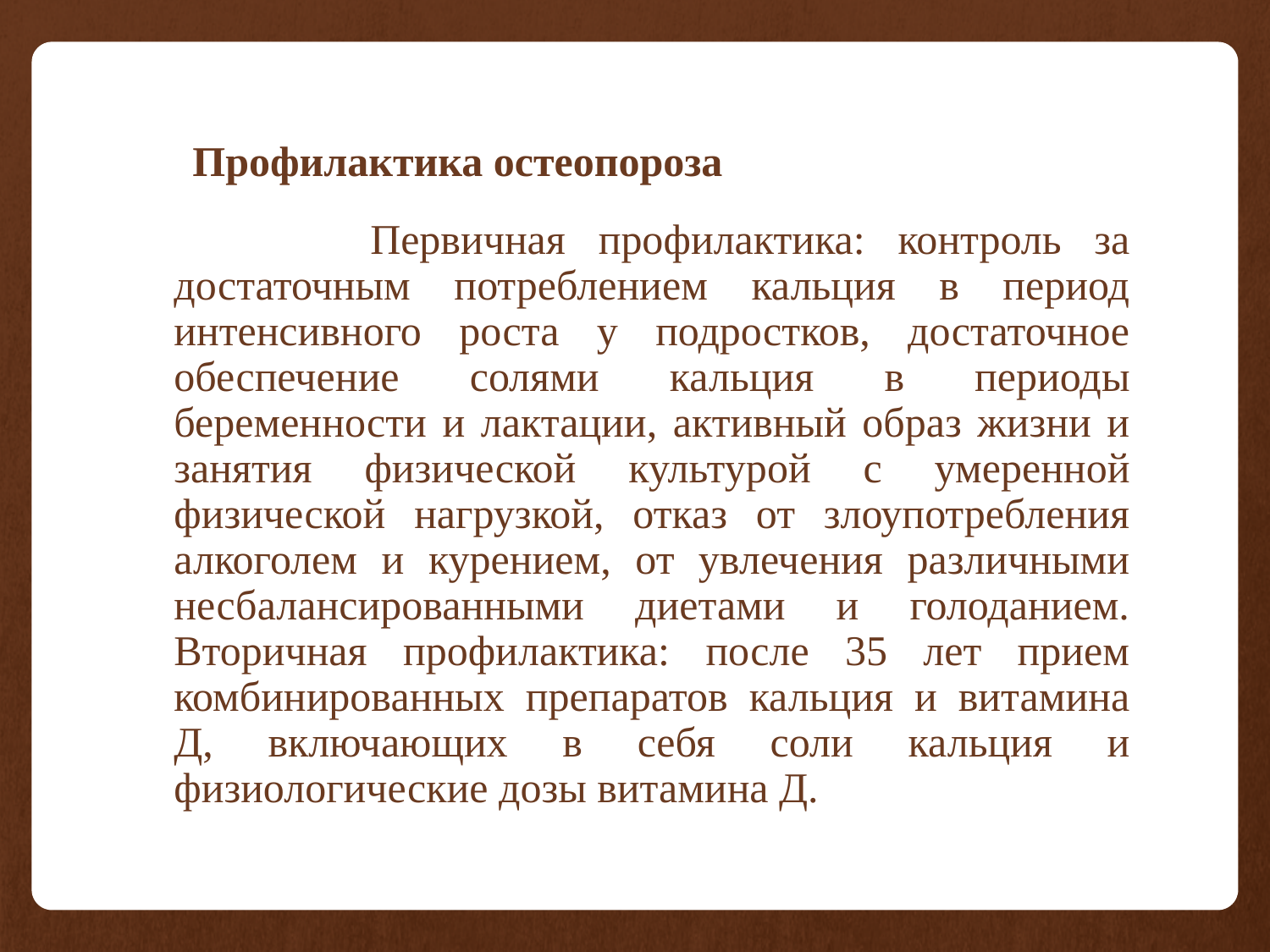

Профилактика остеопороза
       Первичная профилактика: контроль за достаточным потреблением кальция в период интенсивного роста у подростков, достаточное обеспечение солями кальция в периоды беременности и лактации, активный образ жизни и занятия физической культурой с умеренной физической нагрузкой, отказ от злоупотребления алкоголем и курением, от увлечения различными несбалансированными диетами и голоданием.
Вторичная профилактика: после 35 лет прием комбинированных препаратов кальция и витамина Д, включающих в себя соли кальция и физиологические дозы витамина Д.